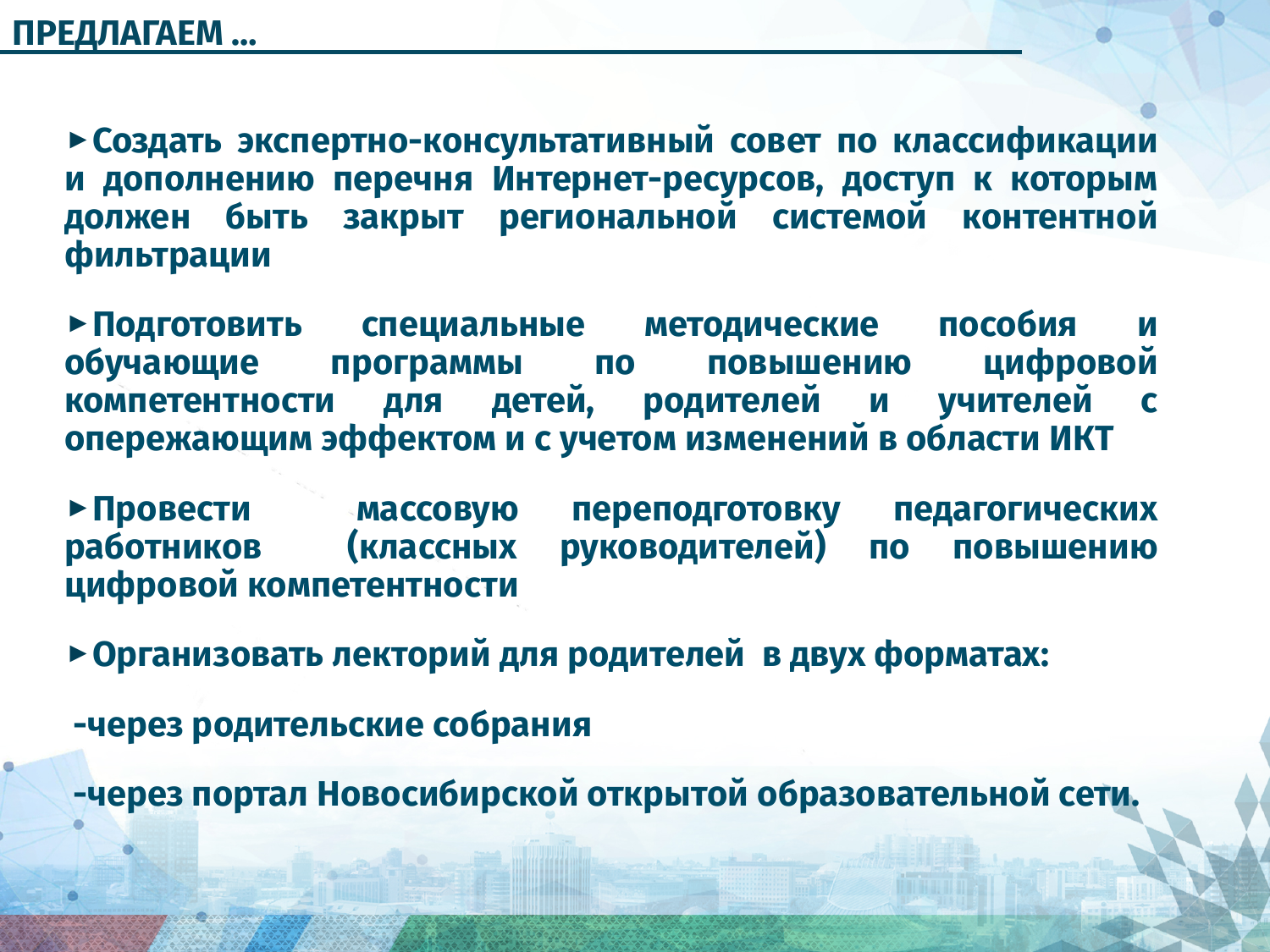

ПРЕДЛАГАЕМ …
Создать экспертно-консультативный совет по классификации и дополнению перечня Интернет-ресурсов, доступ к которым должен быть закрыт региональной системой контентной фильтрации
Подготовить специальные методические пособия и обучающие программы по повышению цифровой компетентности для детей, родителей и учителей с опережающим эффектом и с учетом изменений в области ИКТ
Провести  массовую переподготовку педагогических работников  (классных руководителей) по повышению цифровой компетентности
Организовать лекторий для родителей  в двух форматах:
 -через родительские собрания
 -через портал Новосибирской открытой образовательной сети.